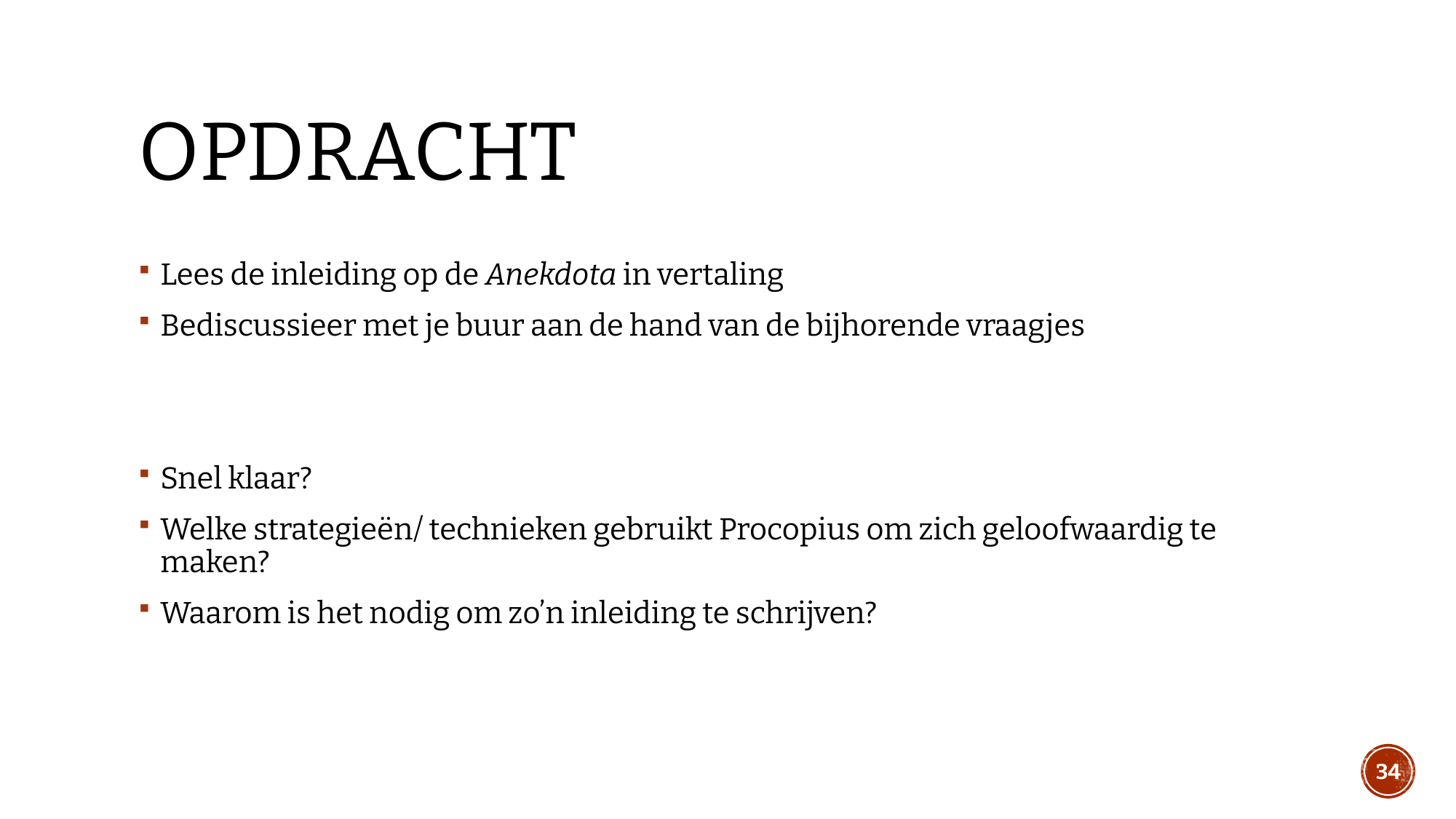

# Opdracht
Lees de inleiding op de Anekdota in vertaling
Bediscussieer met je buur aan de hand van de bijhorende vraagjes

Snel klaar?
Welke strategieën/ technieken gebruikt Procopius om zich geloofwaardig te maken?
Waarom is het nodig om zo’n inleiding te schrijven?

34